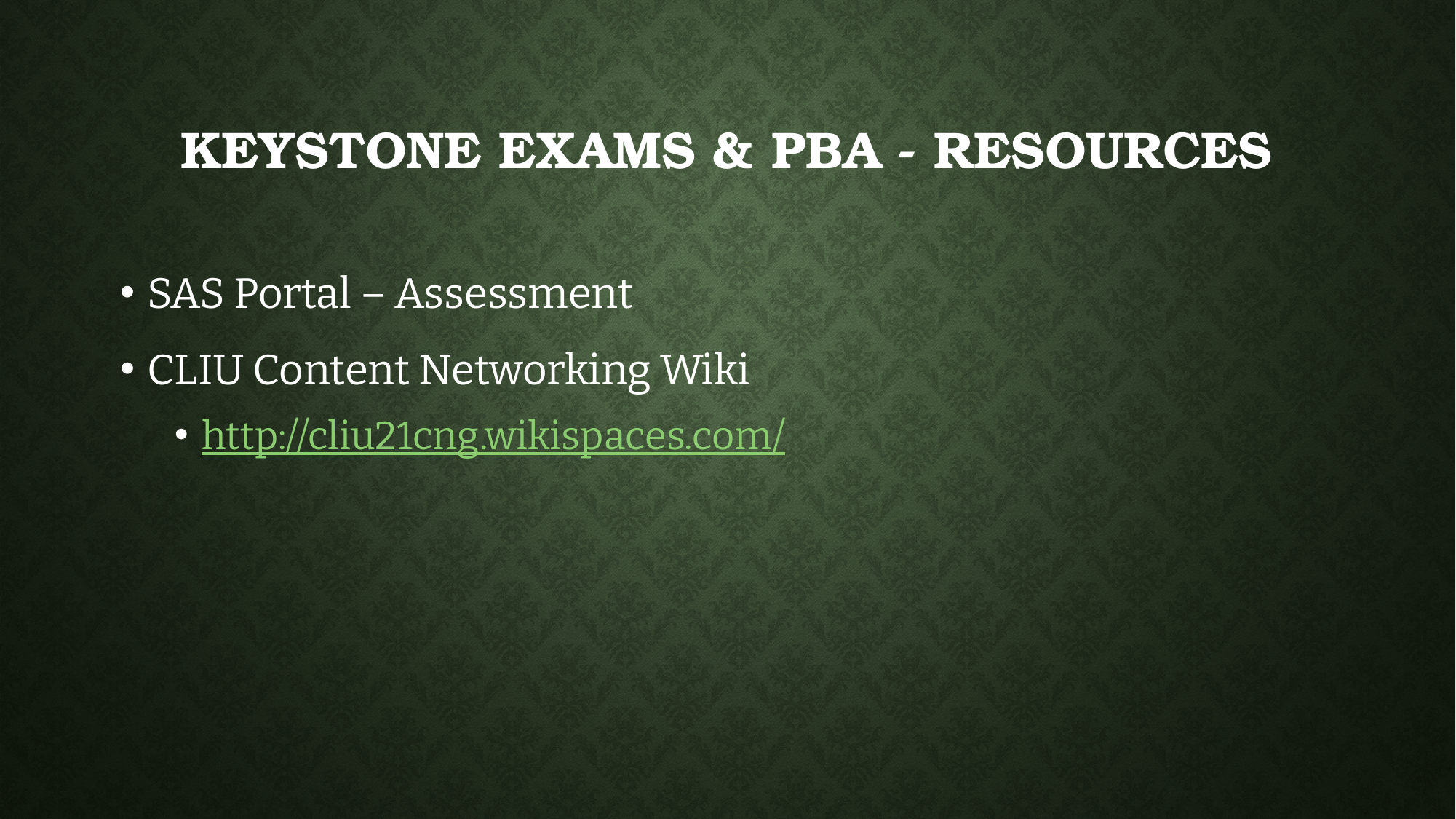

# Keystone EXAMs & PBA - resources
SAS Portal – Assessment
CLIU Content Networking Wiki
http://cliu21cng.wikispaces.com/